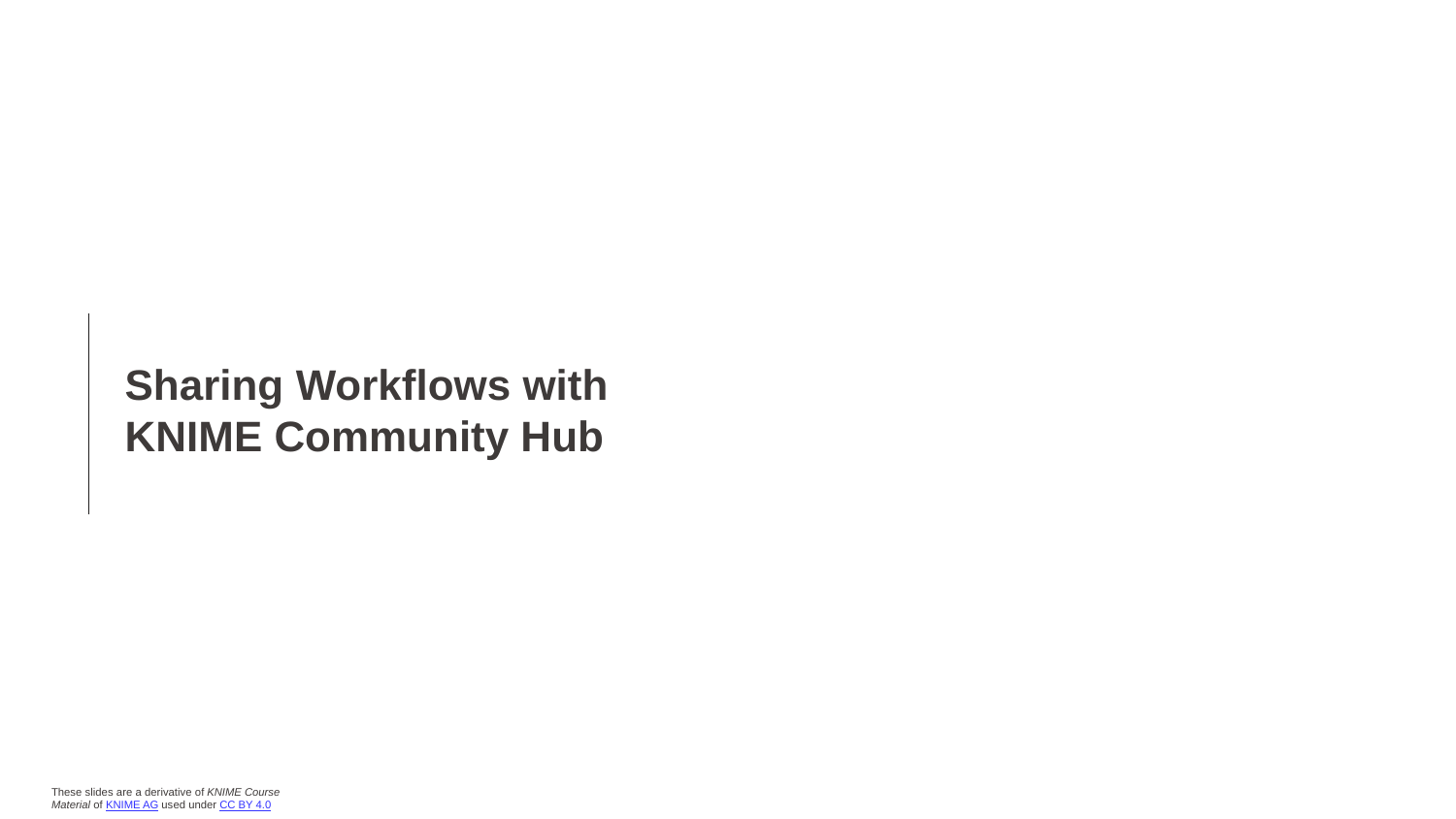

# Sharing Workflows with KNIME Community Hub